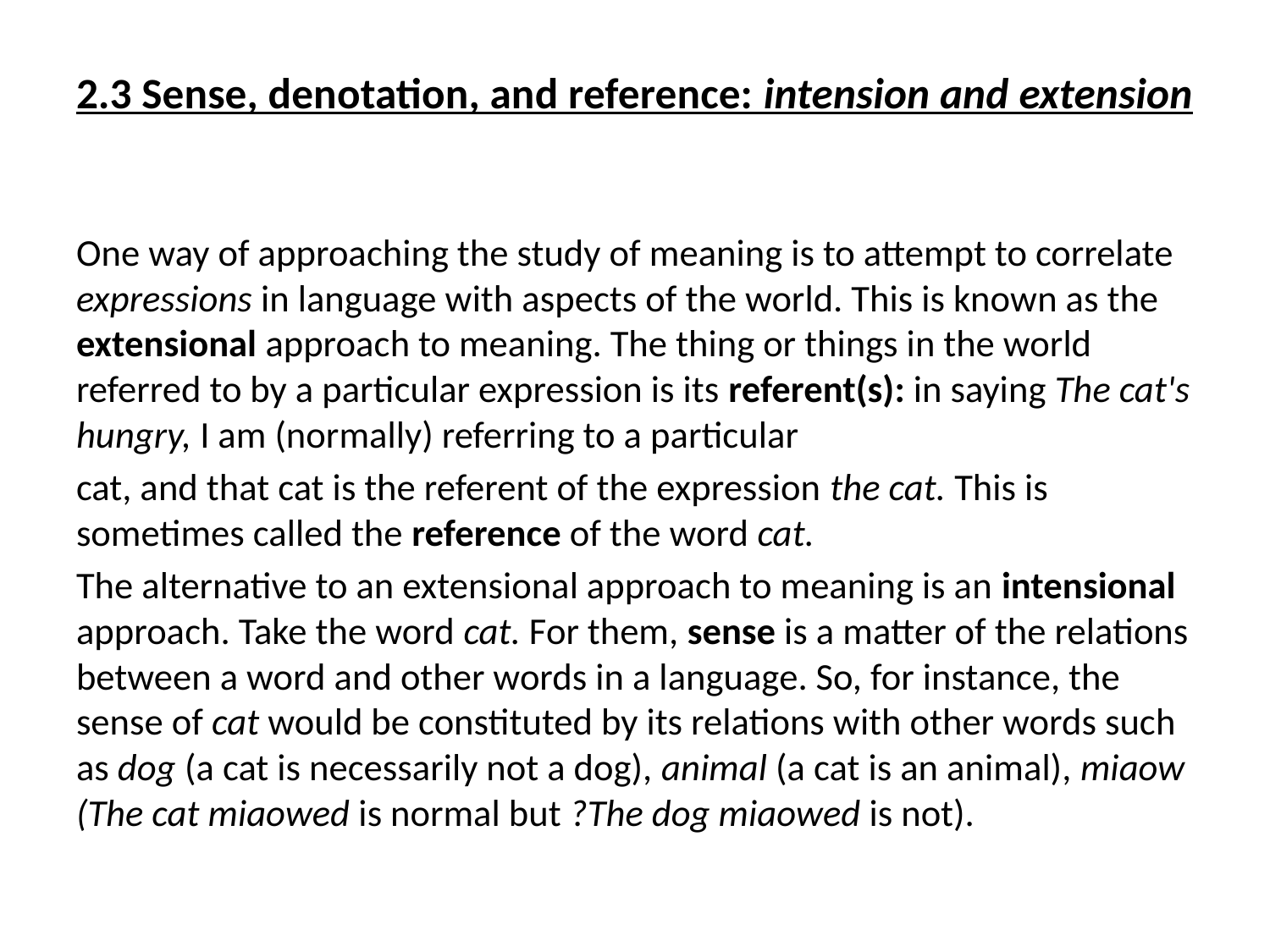

# 2.3 Sense, denotation, and reference: intension and extension
One way of approaching the study of meaning is to attempt to correlate expressions in language with aspects of the world. This is known as the extensional approach to meaning. The thing or things in the world referred to by a particular expression is its referent(s): in saying The cat's hungry, I am (normally) referring to a particular
cat, and that cat is the referent of the expression the cat. This is sometimes called the reference of the word cat.
The alternative to an extensional approach to meaning is an intensional approach. Take the word cat. For them, sense is a matter of the relations between a word and other words in a language. So, for instance, the sense of cat would be constituted by its relations with other words such as dog (a cat is necessarily not a dog), animal (a cat is an animal), miaow (The cat miaowed is normal but ?The dog miaowed is not).